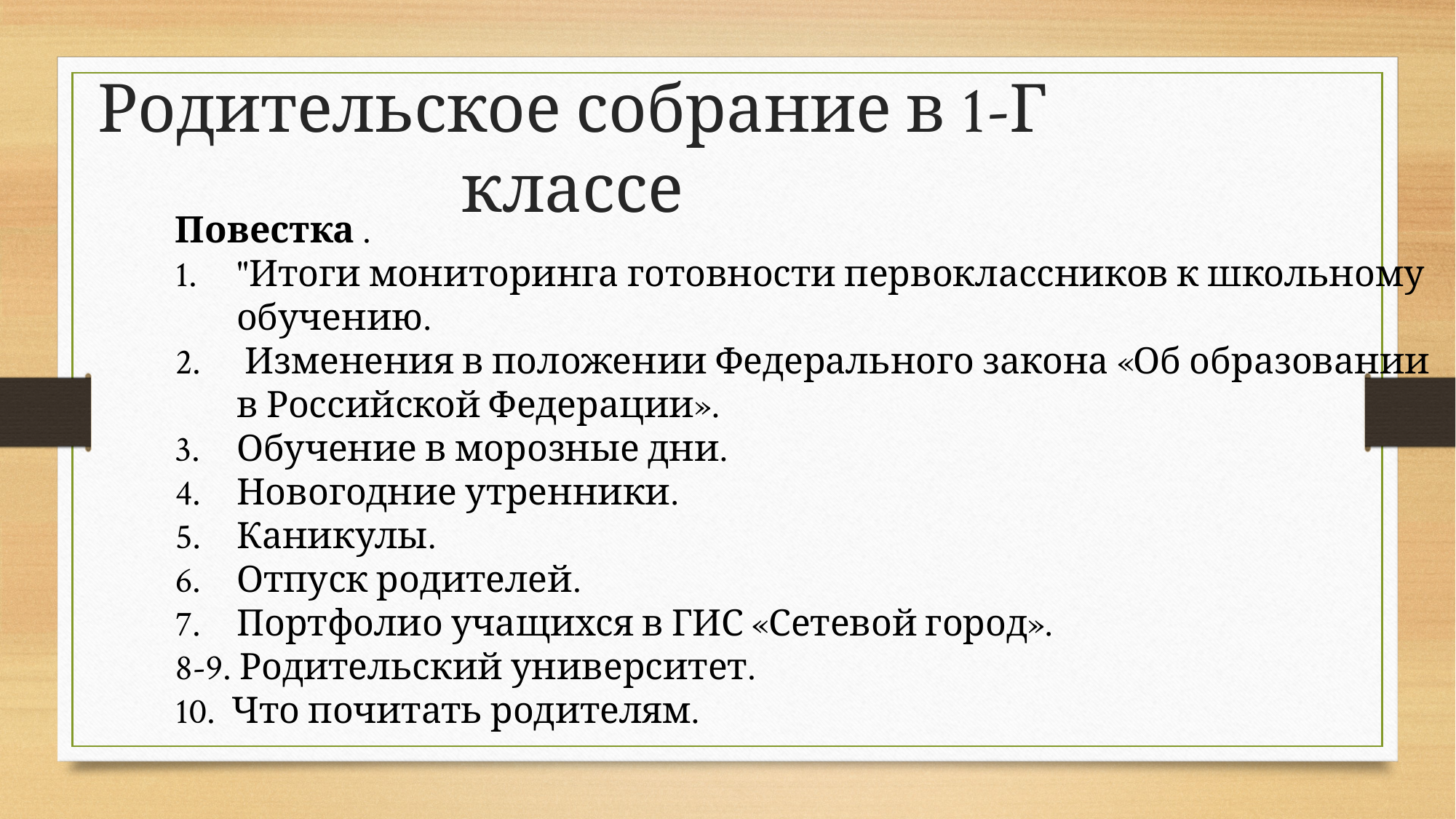

Родительское собрание в 1-Г классе
Повестка .
"Итоги мониторинга готовности первоклассников к школьному обучению.
 Изменения в положении Федерального закона «Об образовании в Российской Федерации».
Обучение в морозные дни.
Новогодние утренники.
Каникулы.
Отпуск родителей.
Портфолио учащихся в ГИС «Сетевой город».
8-9. Родительский университет.
10.  Что почитать родителям.